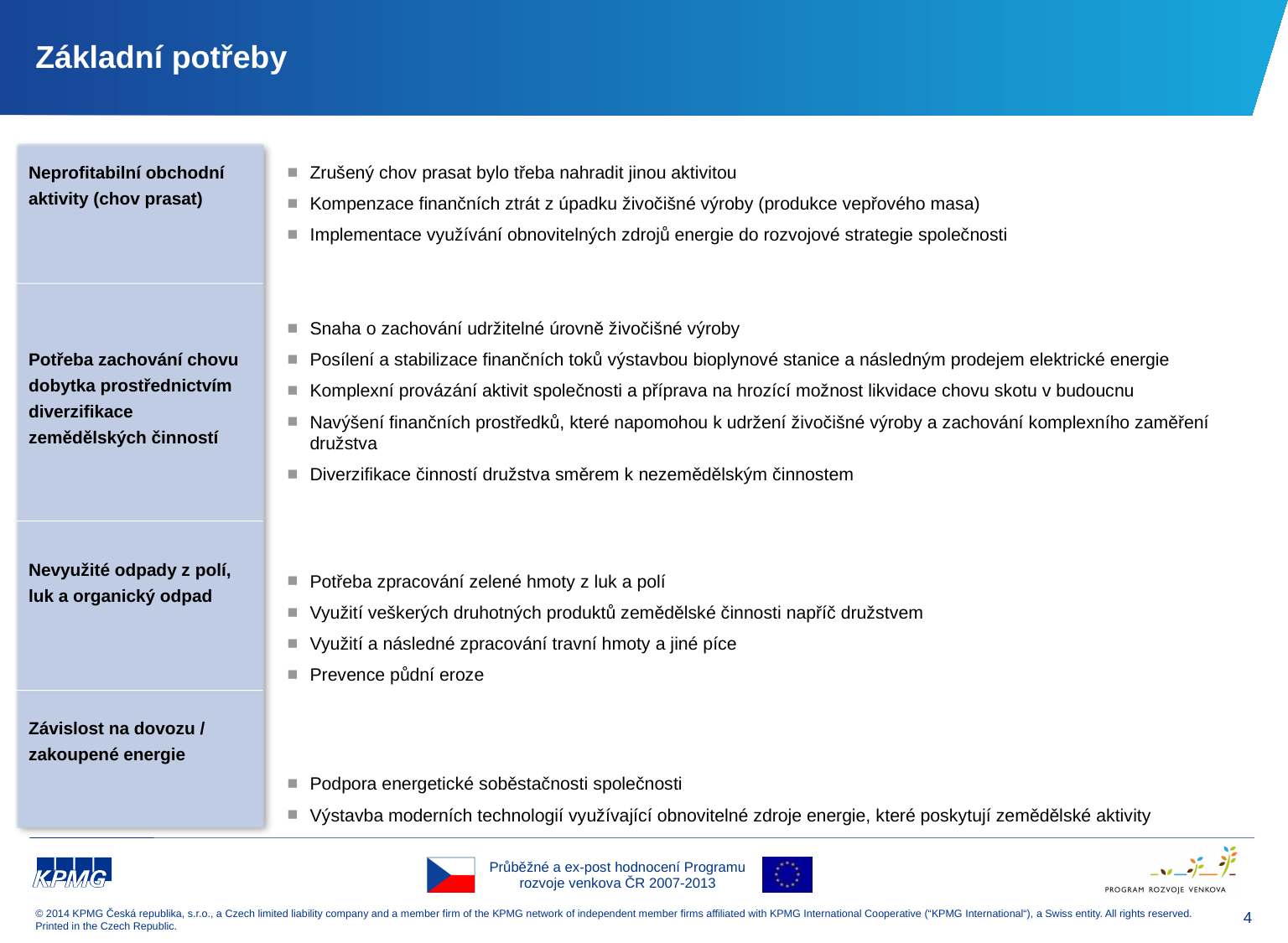

# Základní potřeby
Neprofitabilní obchodní aktivity (chov prasat)

Potřeba zachování chovu dobytka prostřednictvím diverzifikace zemědělských činností

Nevyužité odpady z polí, luk a organický odpad

Závislost na dovozu / zakoupené energie

Zrušený chov prasat bylo třeba nahradit jinou aktivitou
Kompenzace finančních ztrát z úpadku živočišné výroby (produkce vepřového masa)
Implementace využívání obnovitelných zdrojů energie do rozvojové strategie společnosti

Snaha o zachování udržitelné úrovně živočišné výroby
Posílení a stabilizace finančních toků výstavbou bioplynové stanice a následným prodejem elektrické energie
Komplexní provázání aktivit společnosti a příprava na hrozící možnost likvidace chovu skotu v budoucnu
Navýšení finančních prostředků, které napomohou k udržení živočišné výroby a zachování komplexního zaměření družstva
Diverzifikace činností družstva směrem k nezemědělským činnostem

Potřeba zpracování zelené hmoty z luk a polí
Využití veškerých druhotných produktů zemědělské činnosti napříč družstvem
Využití a následné zpracování travní hmoty a jiné píce
Prevence půdní eroze

Podpora energetické soběstačnosti společnosti
Výstavba moderních technologií využívající obnovitelné zdroje energie, které poskytují zemědělské aktivity